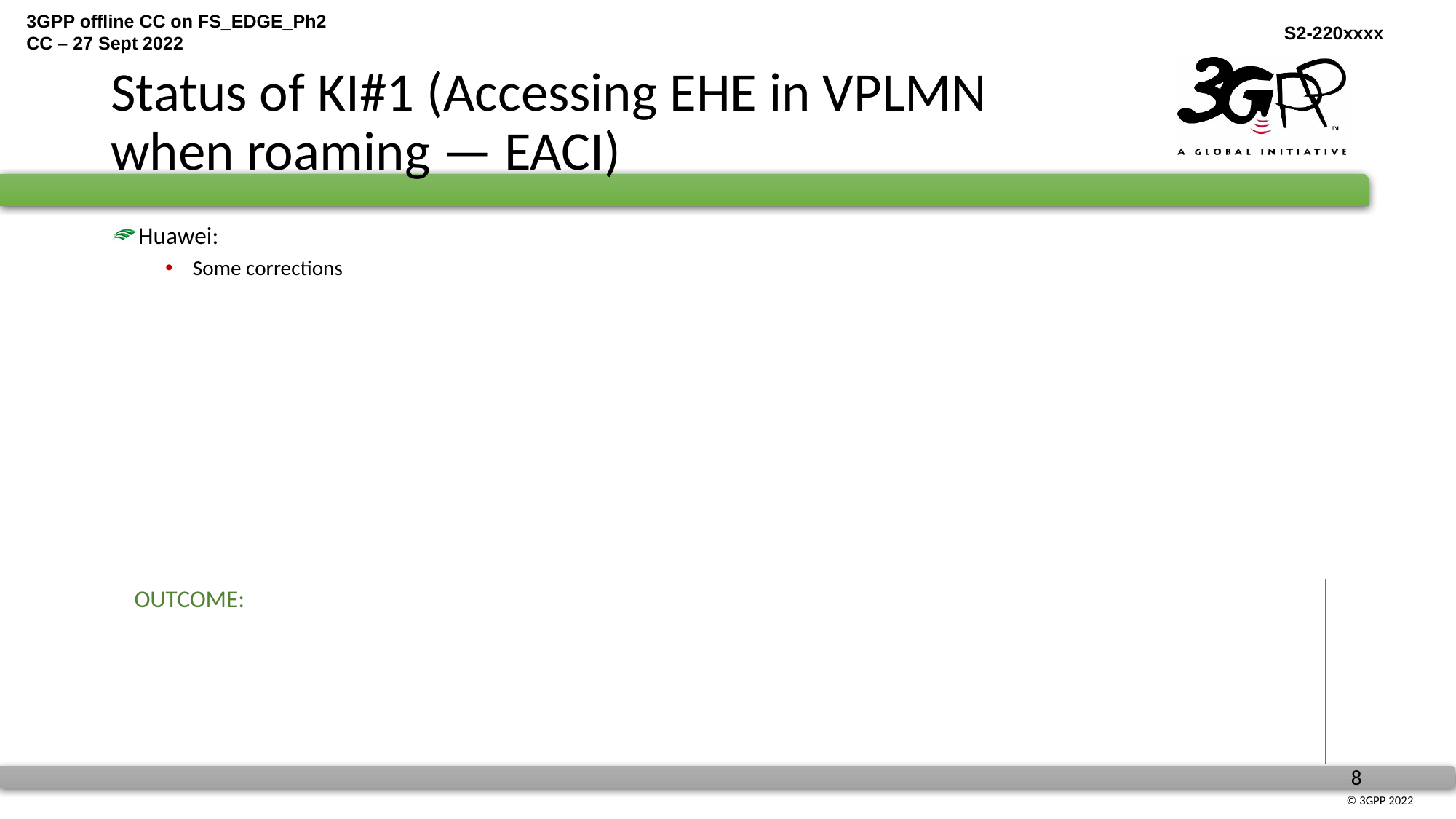

# Status of KI#1 (Accessing EHE in VPLMN when roaming — EACI)
Huawei:
Some corrections
OUTCOME: